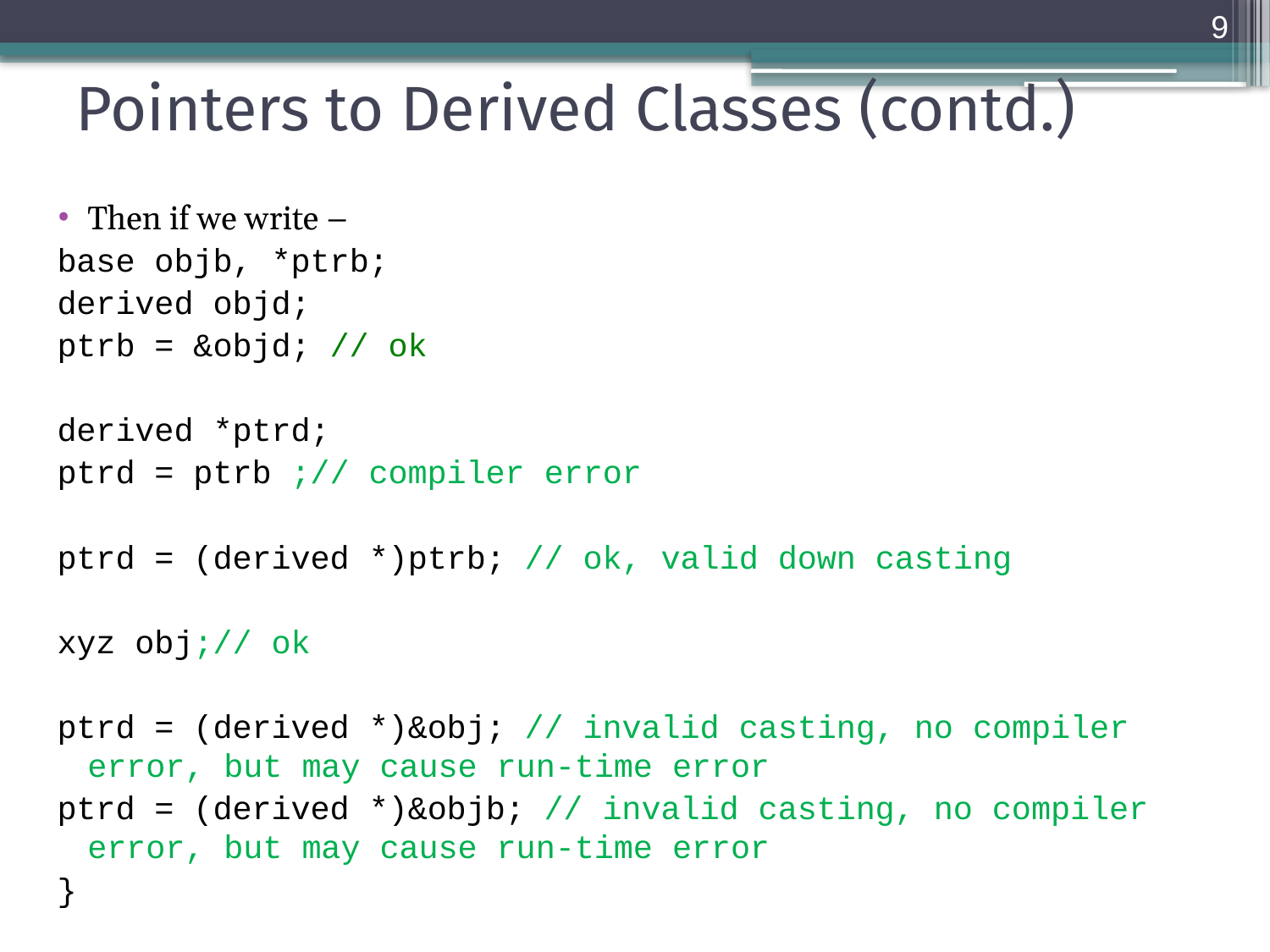

9
# Pointers to Derived Classes (contd.)

Then if we write –
base objb, *ptrb;
derived objd;
ptrb = &objd; // ok

derived *ptrd;
ptrd = ptrb ;// compiler error

ptrd = (derived *)ptrb; // ok, valid down casting

xyz obj;// ok

ptrd = (derived *)&obj; // invalid casting, no compiler error, but may cause run-time error
ptrd = (derived *)&objb; // invalid casting, no compiler error, but may cause run-time error
}